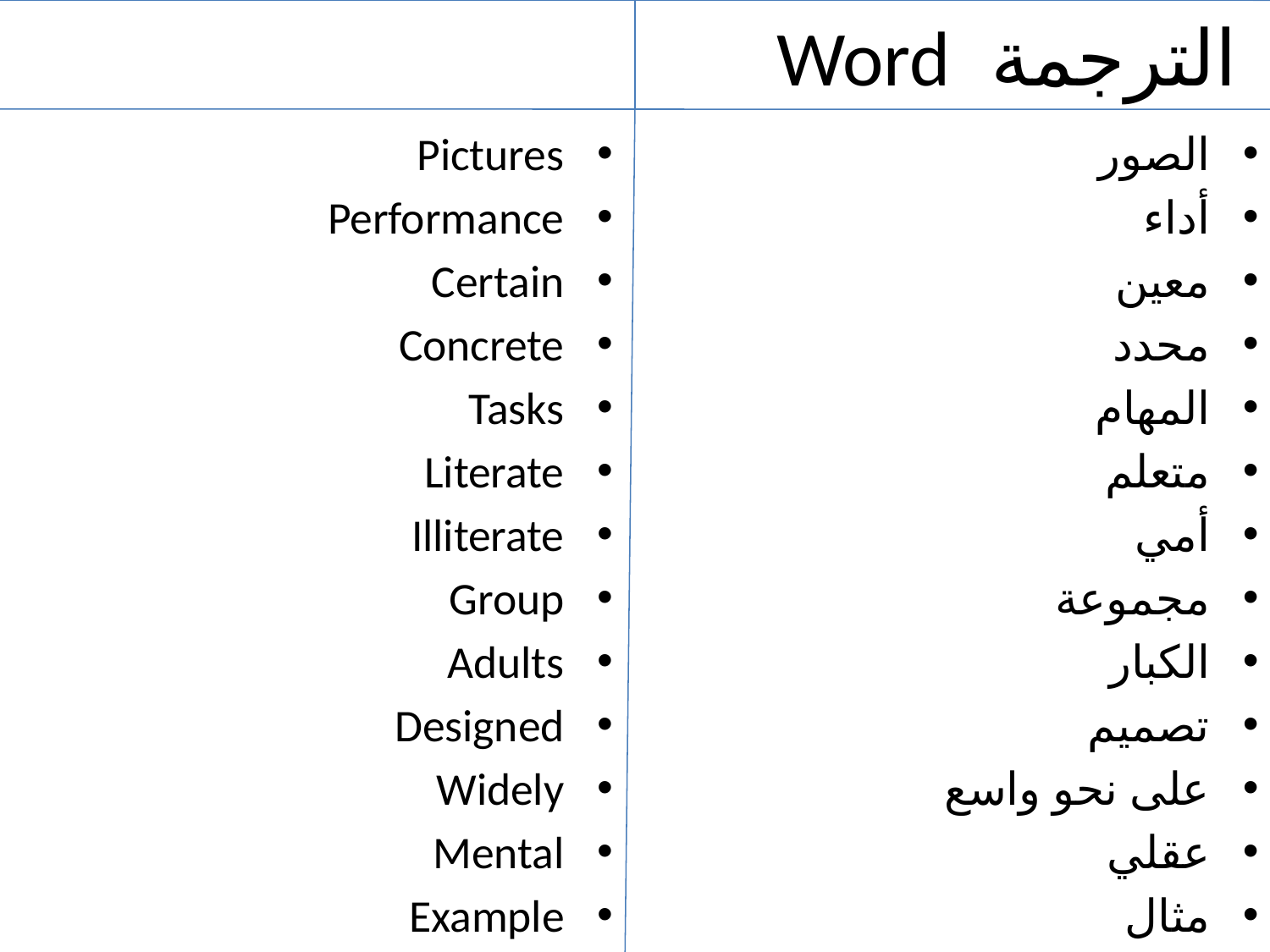

# الترجمة  Word
Pictures
Performance
Certain
Concrete
Tasks
Literate
Illiterate
Group
Adults
Designed
Widely
Mental
Example

الصور
أداء
معين
محدد
المهام
متعلم
أمي
مجموعة
الكبار
تصميم
على نحو واسع
عقلي
مثال